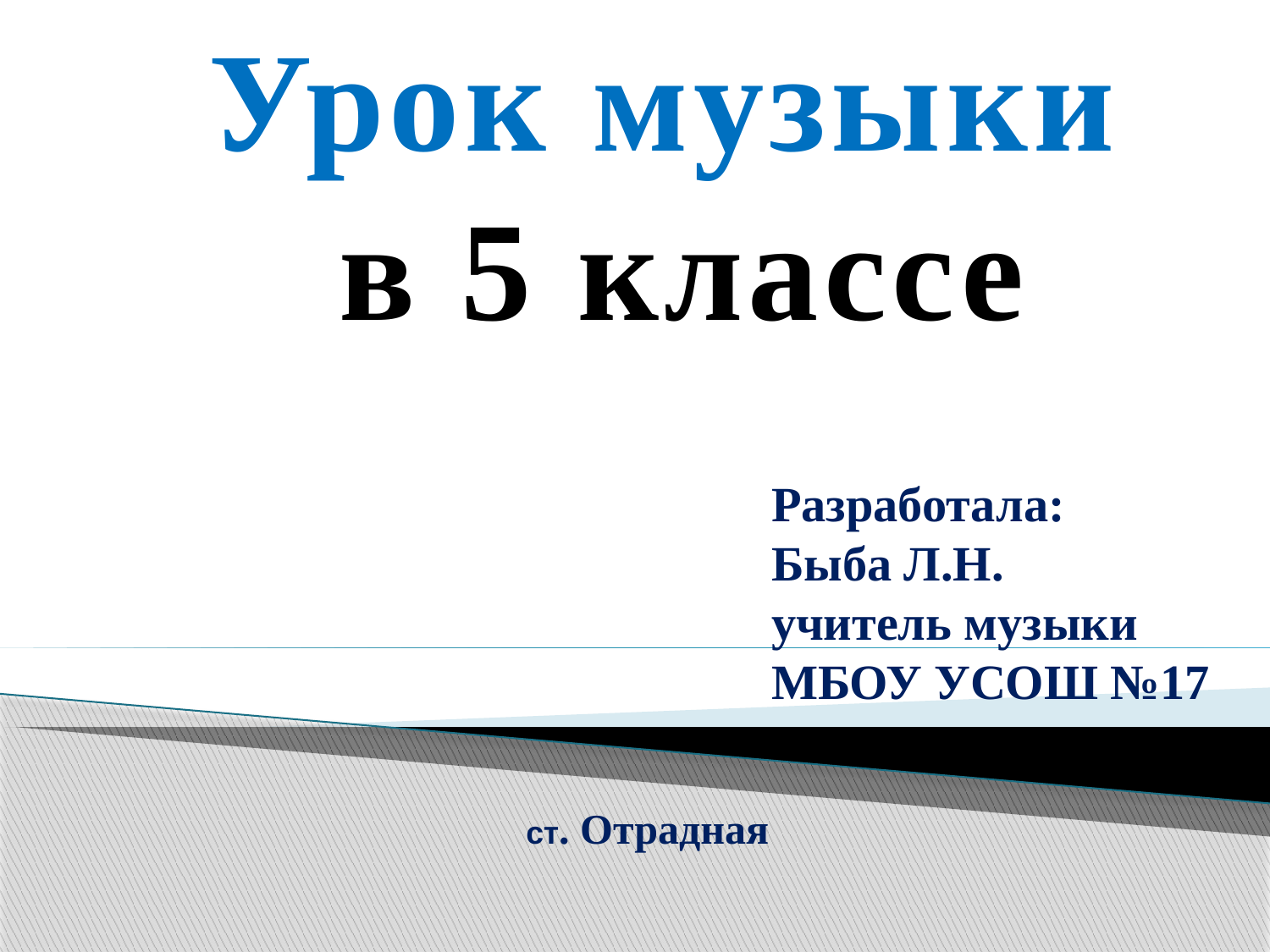

Урок музыки
в 5 классе
Разработала:
Быба Л.Н.
учитель музыки
МБОУ УСОШ №17
ст. Отрадная